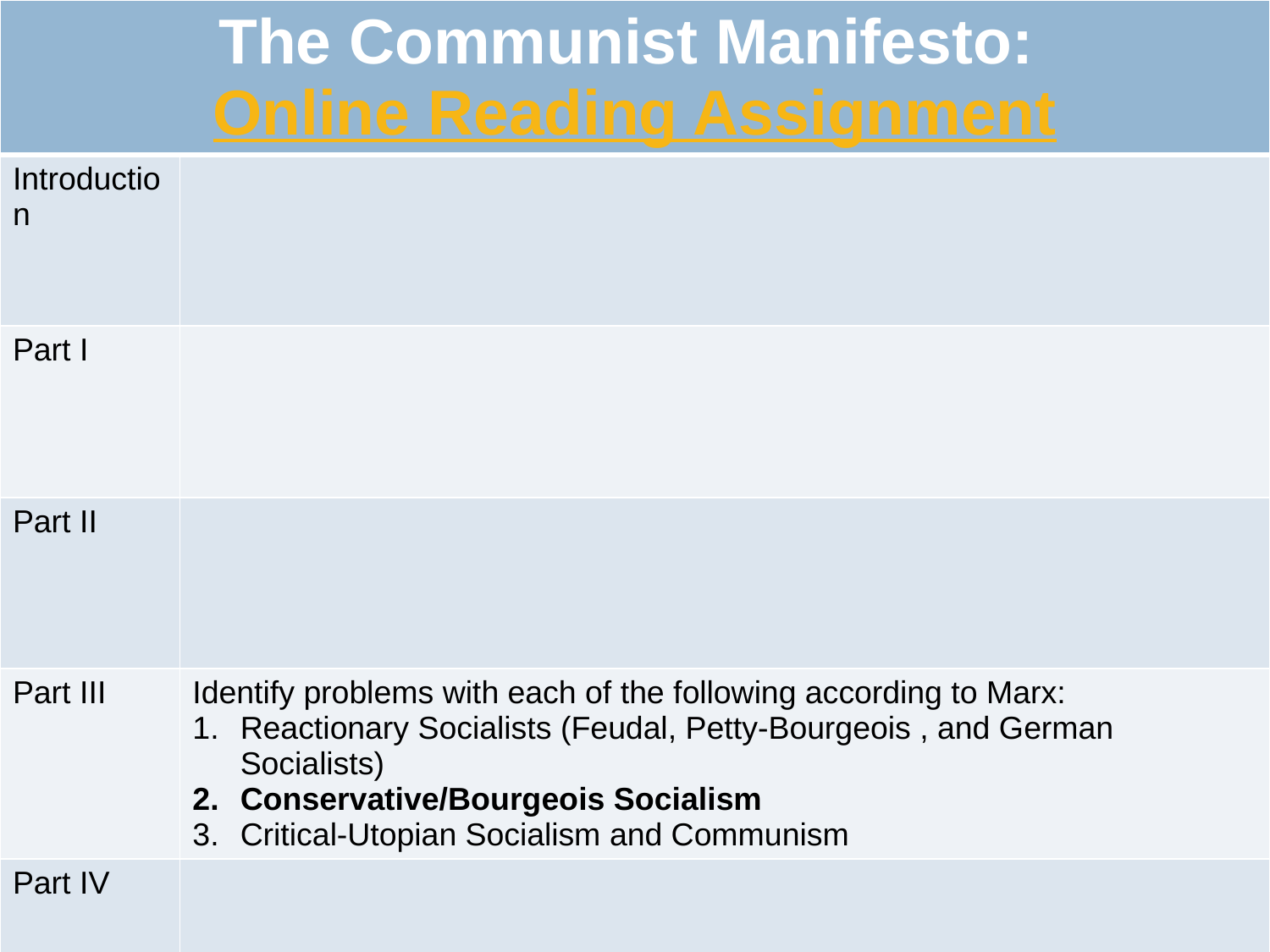

| The Communist Manifesto: Online Reading Assignment |  |
| --- | --- |
| Introduction |  |
| Part I |  |
| Part II |  |
| Part III | Identify problems with each of the following according to Marx: Reactionary Socialists (Feudal, Petty-Bourgeois , and German Socialists) Conservative/Bourgeois Socialism Critical-Utopian Socialism and Communism |
| Part IV |  |